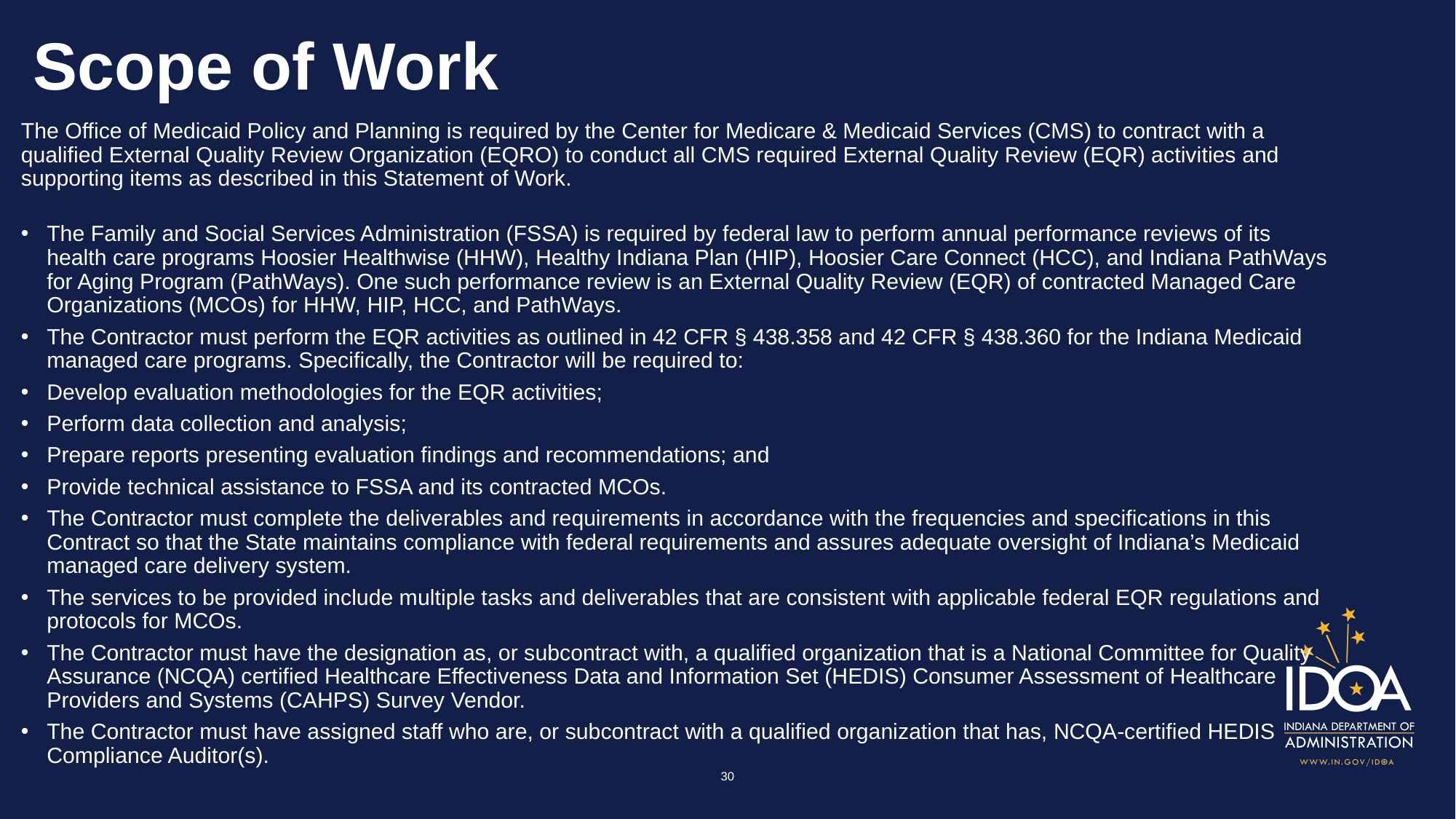

# Scope of Work
The Office of Medicaid Policy and Planning is required by the Center for Medicare & Medicaid Services (CMS) to contract with a qualified External Quality Review Organization (EQRO) to conduct all CMS required External Quality Review (EQR) activities and supporting items as described in this Statement of Work.

The Family and Social Services Administration (FSSA) is required by federal law to perform annual performance reviews of its health care programs Hoosier Healthwise (HHW), Healthy Indiana Plan (HIP), Hoosier Care Connect (HCC), and Indiana PathWays for Aging Program (PathWays). One such performance review is an External Quality Review (EQR) of contracted Managed Care Organizations (MCOs) for HHW, HIP, HCC, and PathWays.
The Contractor must perform the EQR activities as outlined in 42 CFR § 438.358 and 42 CFR § 438.360 for the Indiana Medicaid managed care programs. Specifically, the Contractor will be required to:
Develop evaluation methodologies for the EQR activities;
Perform data collection and analysis;
Prepare reports presenting evaluation findings and recommendations; and
Provide technical assistance to FSSA and its contracted MCOs.
The Contractor must complete the deliverables and requirements in accordance with the frequencies and specifications in this Contract so that the State maintains compliance with federal requirements and assures adequate oversight of Indiana’s Medicaid managed care delivery system.
The services to be provided include multiple tasks and deliverables that are consistent with applicable federal EQR regulations and protocols for MCOs.
The Contractor must have the designation as, or subcontract with, a qualified organization that is a National Committee for Quality Assurance (NCQA) certified Healthcare Effectiveness Data and Information Set (HEDIS) Consumer Assessment of Healthcare Providers and Systems (CAHPS) Survey Vendor.
The Contractor must have assigned staff who are, or subcontract with a qualified organization that has, NCQA-certified HEDIS Compliance Auditor(s).

30